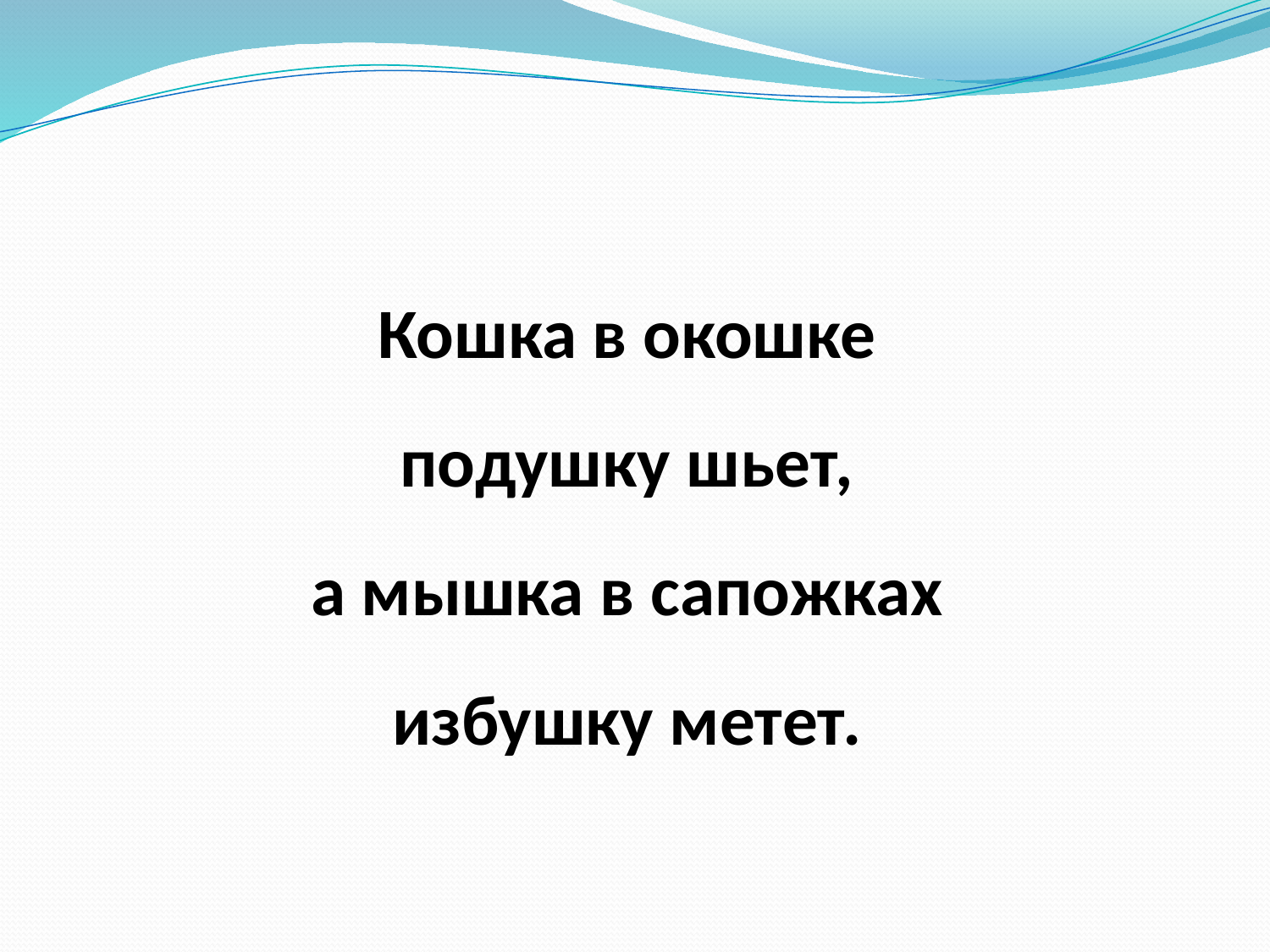

Кошка в окошке
подушку шьет,
а мышка в сапожках
избушку метет.